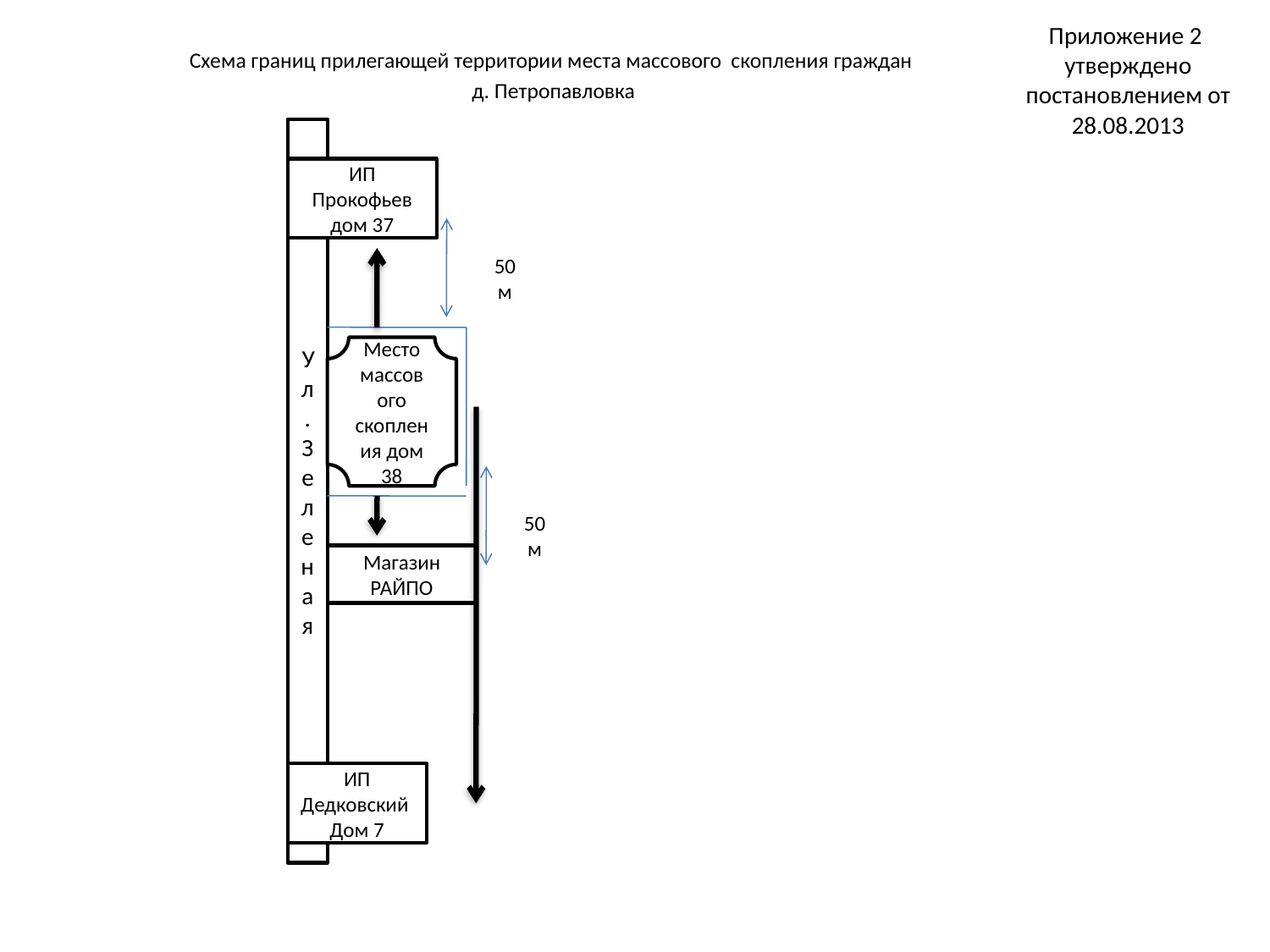

# Приложение 2 утверждено постановлением от 28.08.2013
Схема границ прилегающей территории места массового  скопления граждан
д. Петропавловка
Ул.
Зеленая
ИП Прокофьев дом 37
50 м
Место массового скопления дом 38

50 м
Магазин РАЙПО
ИП Дедковский
Дом 7